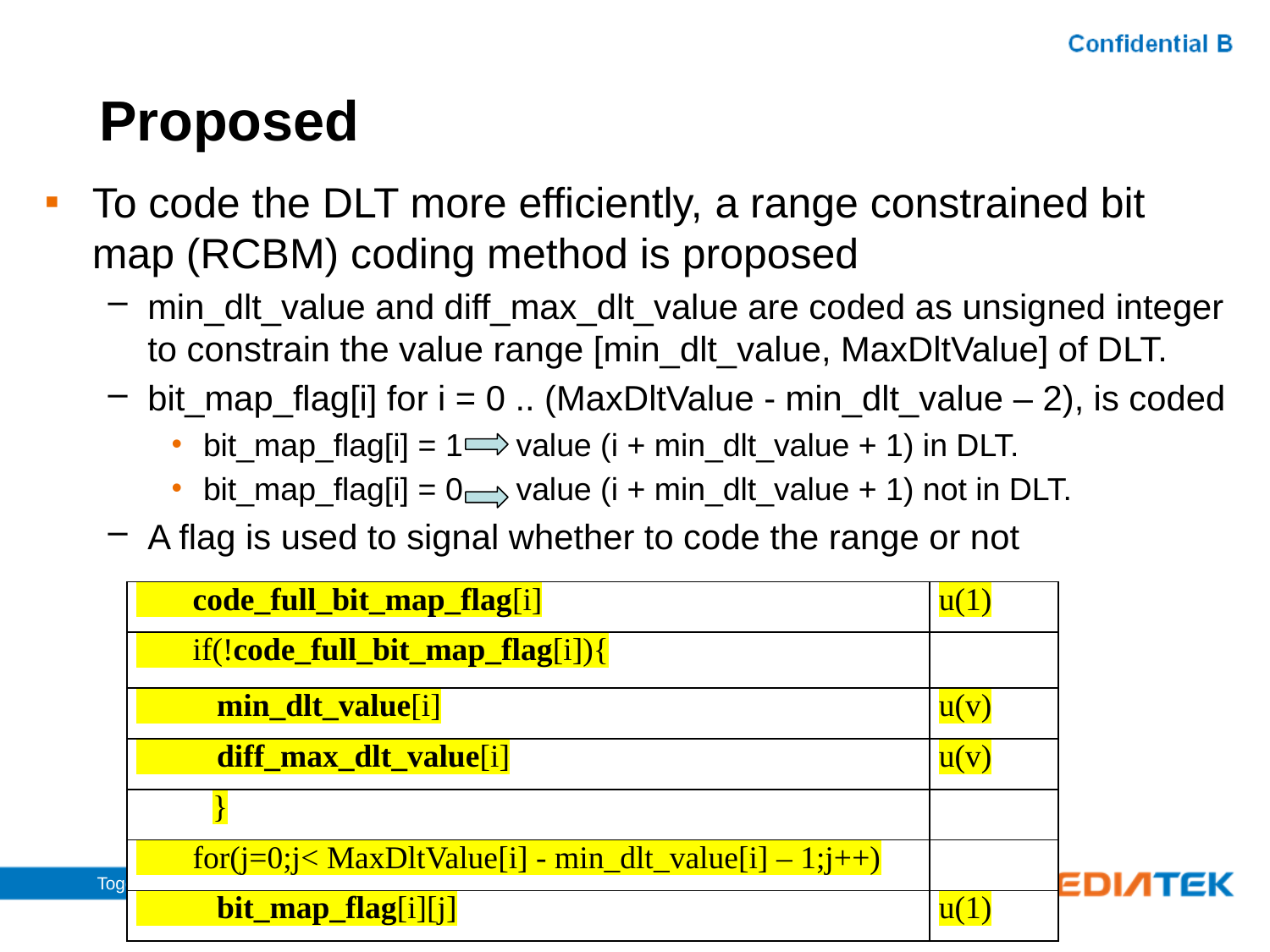

# Proposed
To code the DLT more efficiently, a range constrained bit map (RCBM) coding method is proposed
min_dlt_value and diff_max_dlt_value are coded as unsigned integer to constrain the value range [min_dlt_value, MaxDltValue] of DLT.
bit_map_flag[i] for i = 0 .. (MaxDltValue - min_dlt_value – 2), is coded
bit_map_flag[i] = 1      value (i + min_dlt_value + 1) in DLT.
bit_map_flag[i] = 0      value (i + min_dlt_value + 1) not in DLT.
A flag is used to signal whether to code the range or not

| code\_full\_bit\_map\_flag[i] | u(1) |
| --- | --- |
| if(!code\_full\_bit\_map\_flag[i]){ |  |
| min\_dlt\_value[i] | u(v) |
| diff\_max\_dlt\_value[i] | u(v) |
| } |  |
| for(j=0;j< MaxDltValue[i] - min\_dlt\_value[i] – 1;j++) |  |
| bit\_map\_flag[i][j] | u(1) |